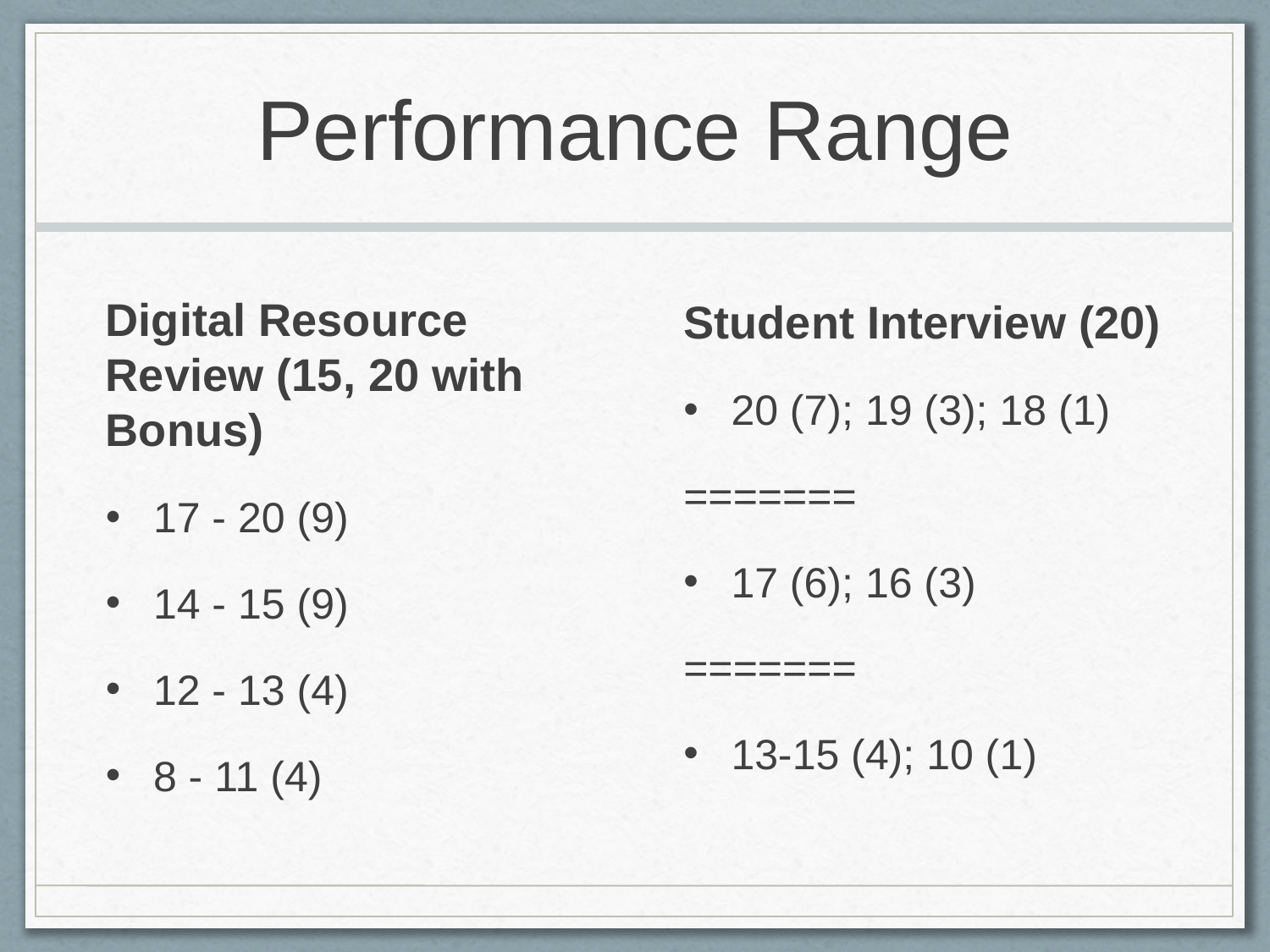

# Performance Range
Digital Resource Review (15, 20 with Bonus)
17 - 20 (9)
14 - 15 (9)
12 - 13 (4)
8 - 11 (4)

Student Interview (20)
20 (7); 19 (3); 18 (1)
=======
17 (6); 16 (3)
=======
13-15 (4); 10 (1)